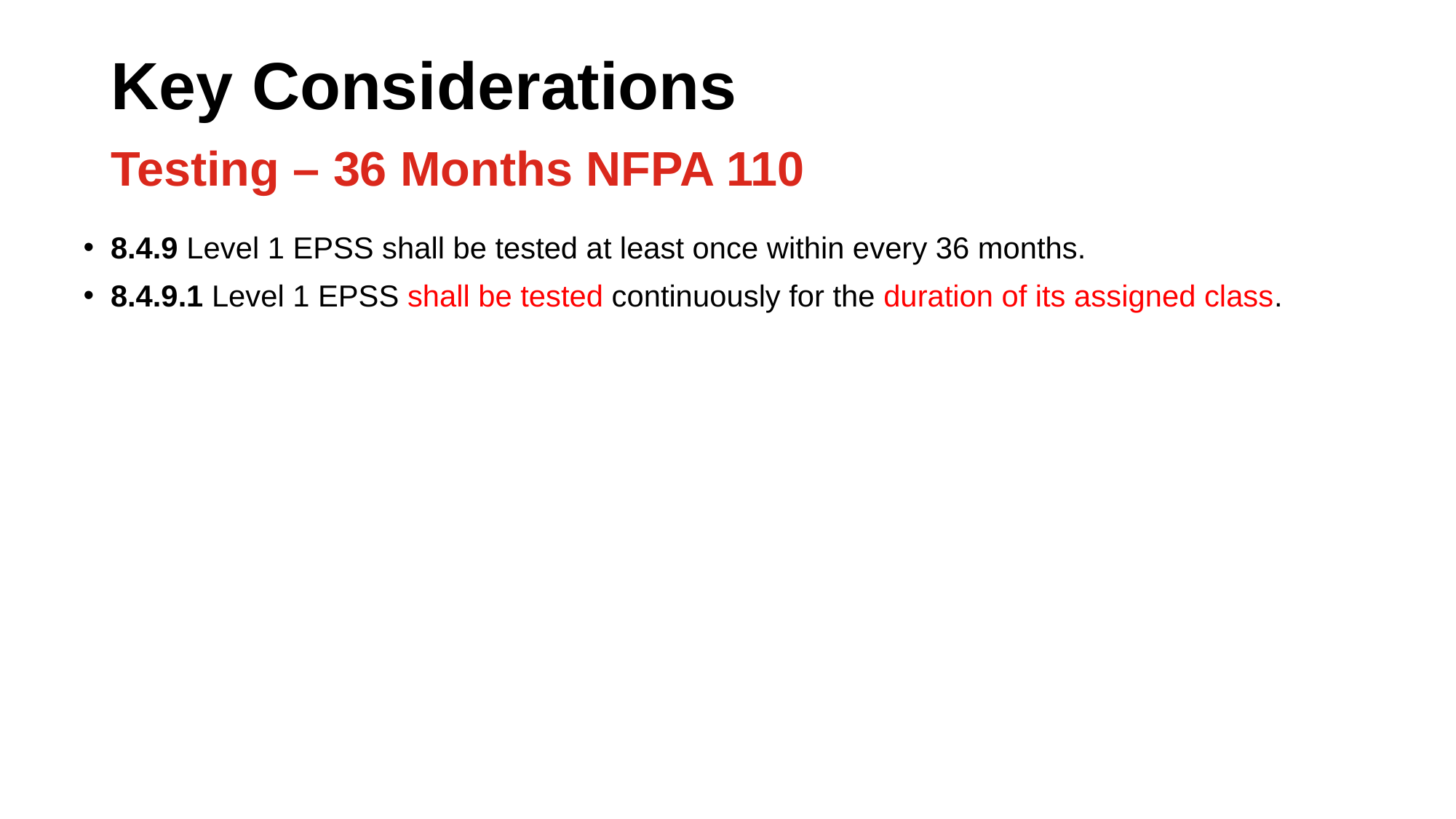

# Key Considerations Testing – 36 Months NFPA 110
8.4.9 Level 1 EPSS shall be tested at least once within every 36 months.
8.4.9.1 Level 1 EPSS shall be tested continuously for the duration of its assigned class.